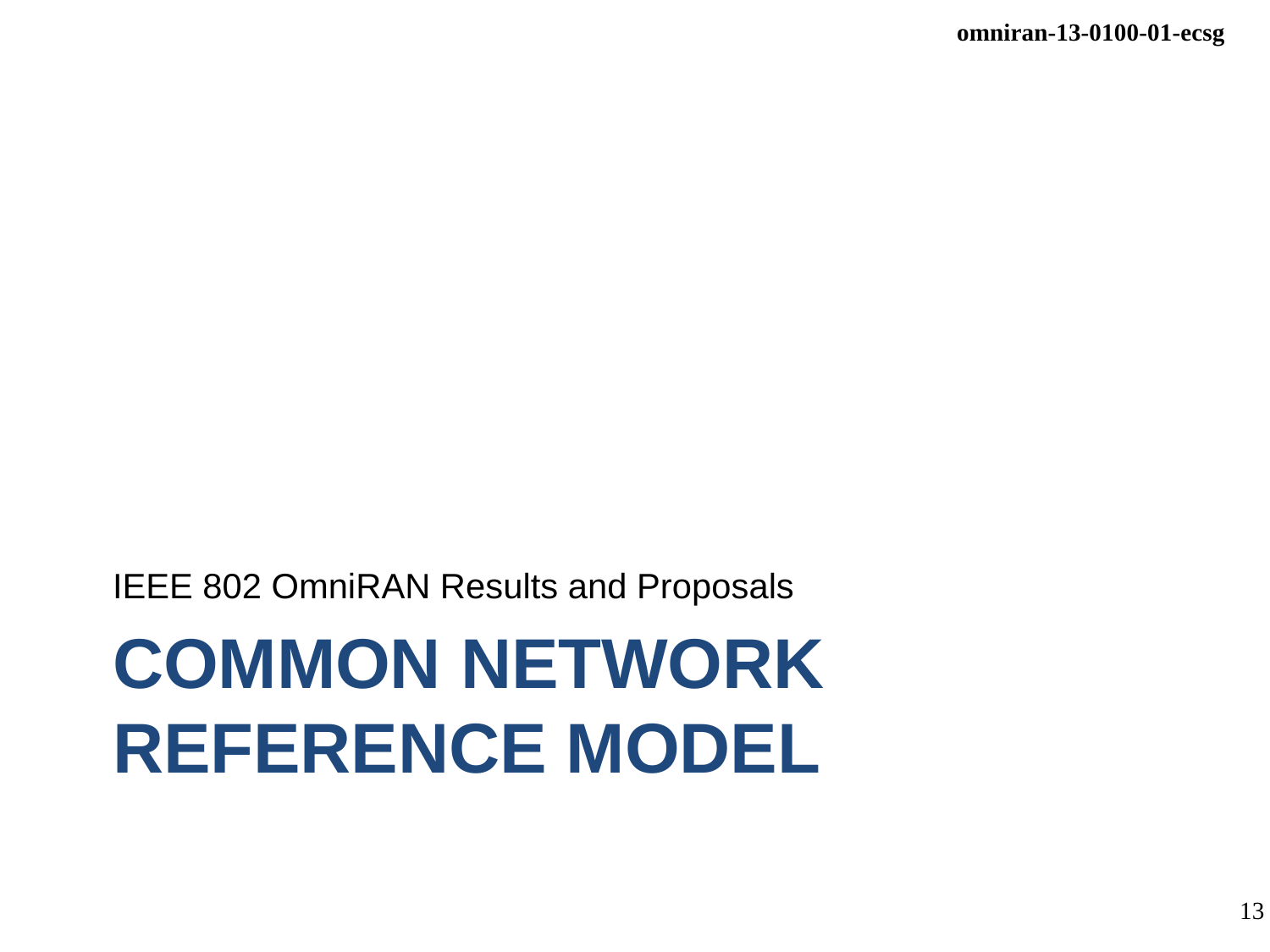

IEEE 802 OmniRAN Results and Proposals
# Common Network Reference Model